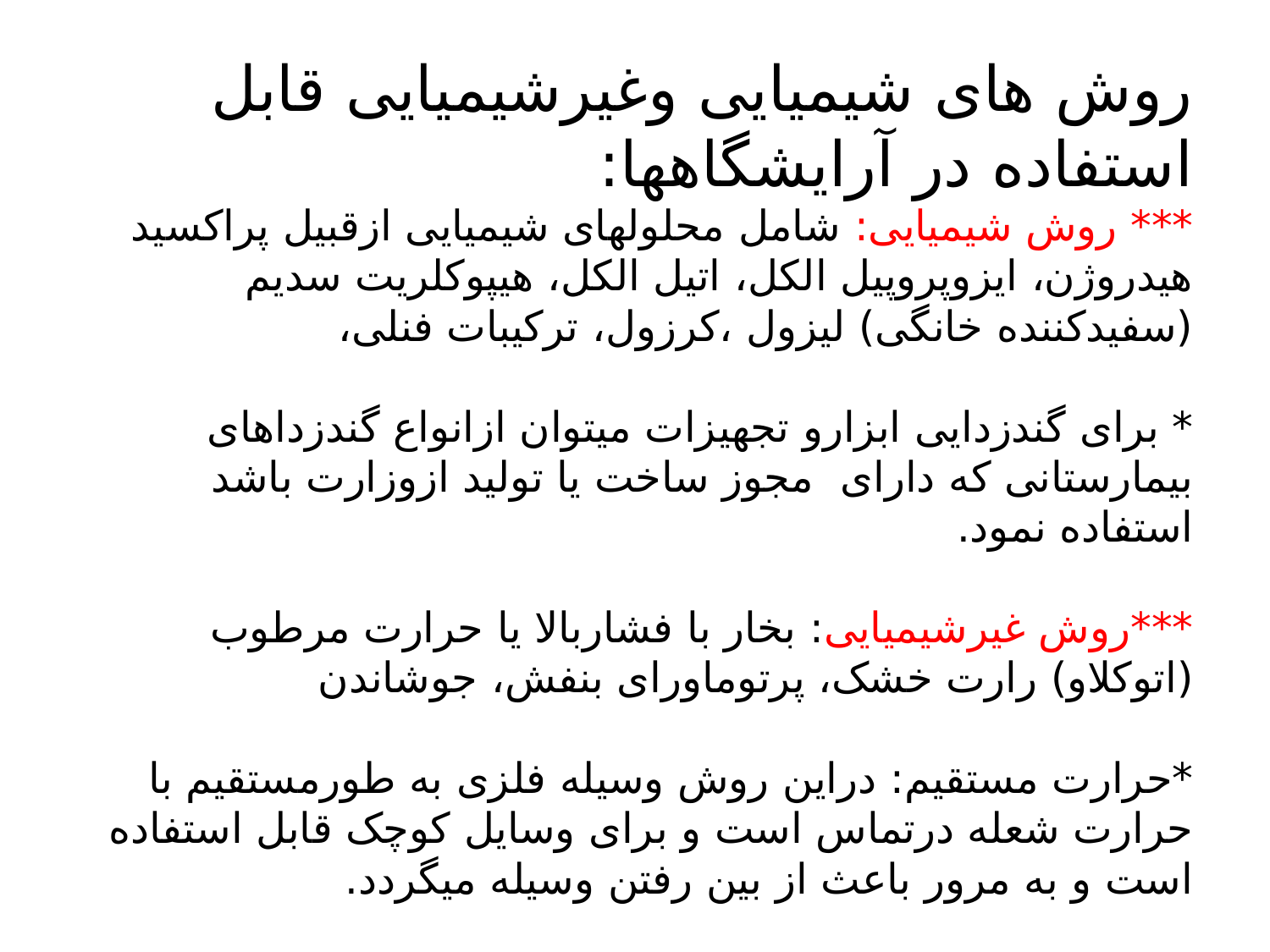

# روش های شیمیایی وغیرشیمیایی قابل استفاده در آرایشگاهها: *** روش شیمیایی: شامل محلولهای شیمیایی ازقبیل پراکسید هیدروژن، ایزوپروپیل الکل، اتیل الکل، هیپوکلریت سدیم (سفیدکننده خانگی) لیزول ،کرزول، ترکیبات فنلی، * برای گندزدایی ابزارو تجهیزات میتوان ازانواع گندزداهای بیمارستانی که دارای  مجوز ساخت یا تولید ازوزارت باشد استفاده نمود. ***روش غیرشیمیایی: بخار با فشاربالا یا حرارت مرطوب (اتوکلاو) رارت خشک، پرتوماورای بنفش، جوشاندن *حرارت مستقیم: دراین روش وسیله فلزی به طورمستقیم با حرارت شعله درتماس است و برای وسایل کوچک قابل استفاده است و به مرور باعث از بین رفتن وسیله میگردد.